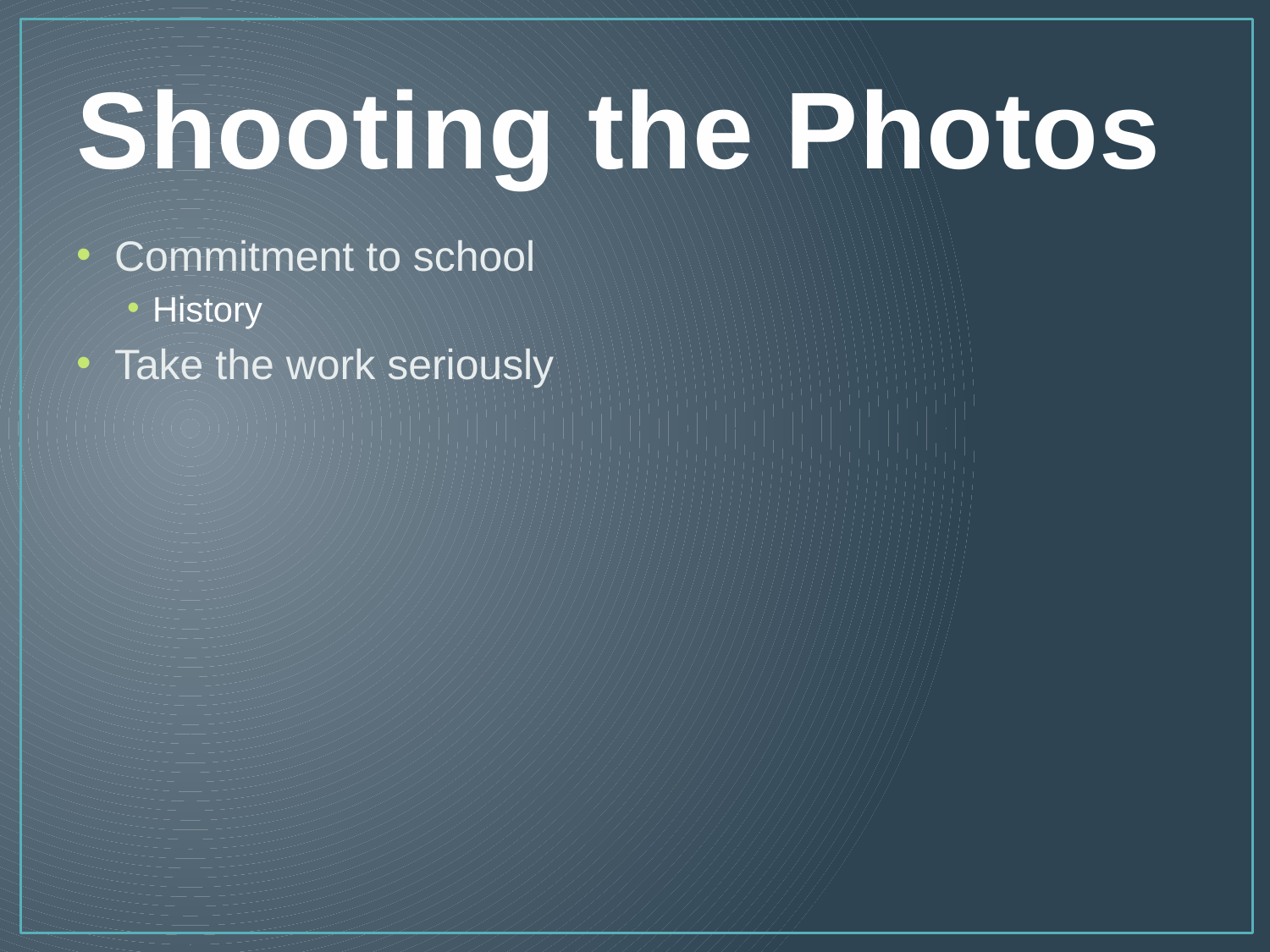

# Shooting the Photos
Commitment to school
History
Take the work seriously